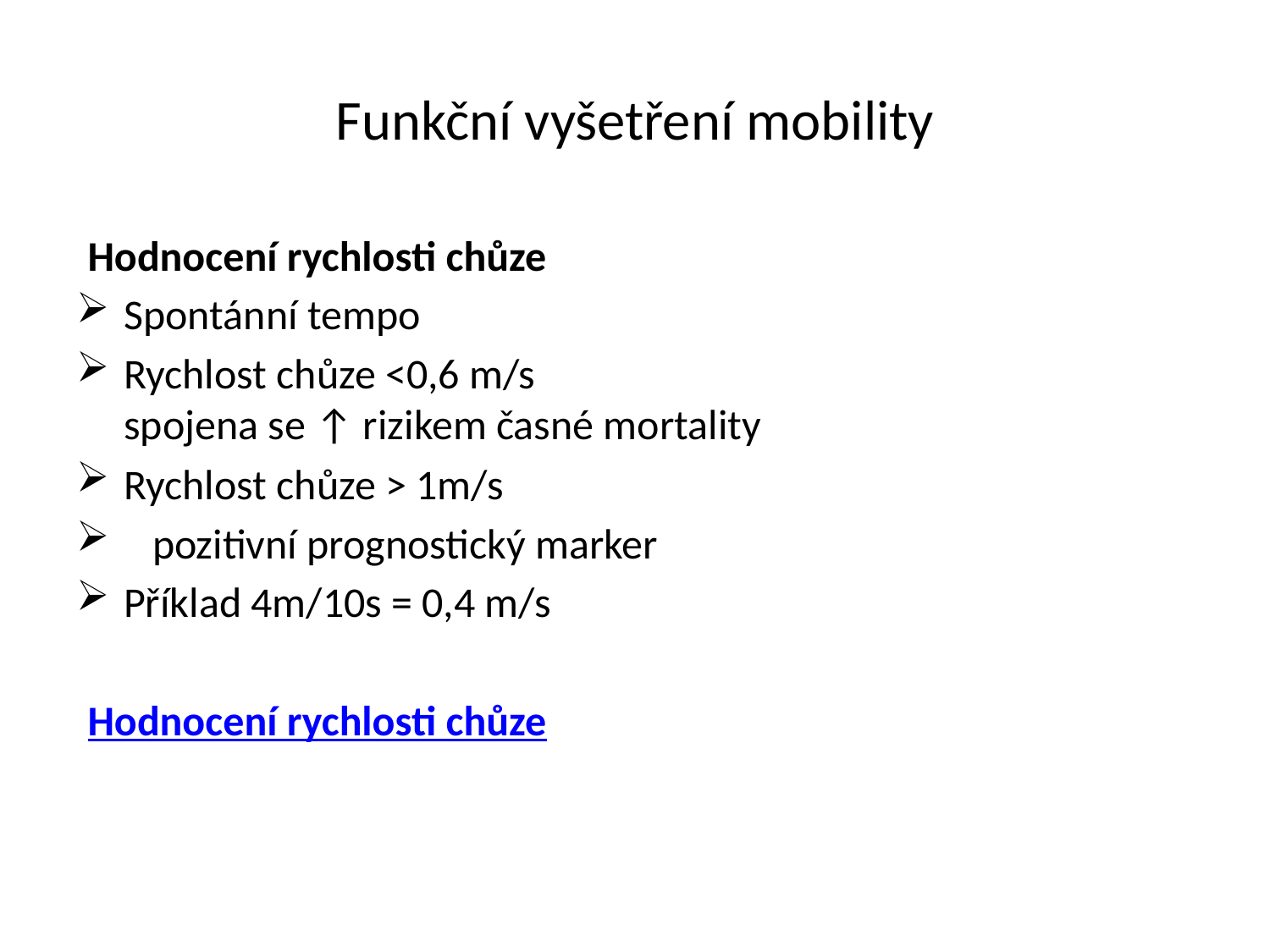

# Funkční vyšetření mobility
Hodnocení rychlosti chůze
Spontánní tempo
Rychlost chůze <0,6 m/s
spojena se ↑ rizikem časné mortality
Rychlost chůze > 1m/s
   pozitivní prognostický marker
Příklad 4m/10s = 0,4 m/s

Hodnocení rychlosti chůze